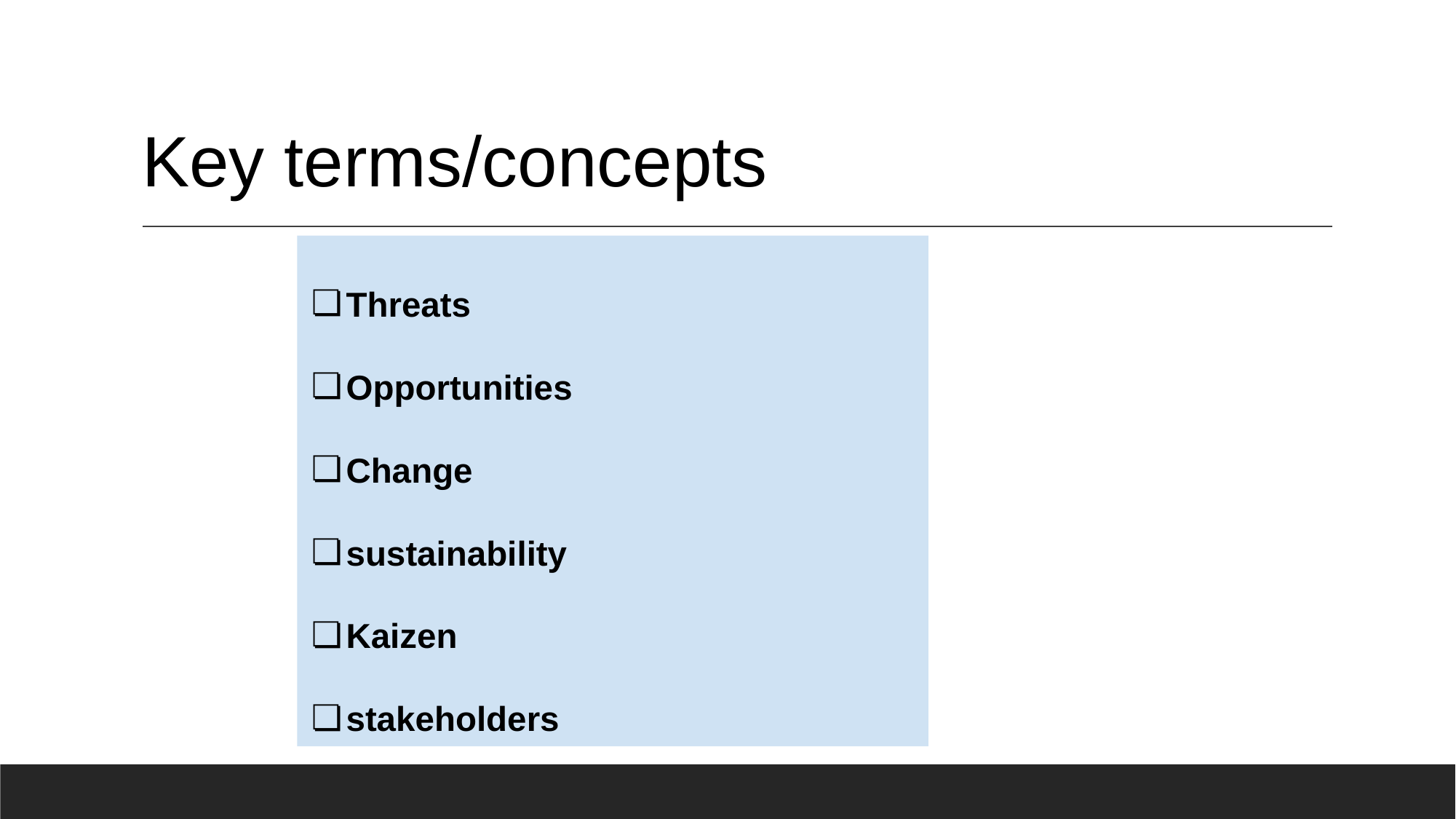

# Key terms/concepts
Threats
Opportunities
Change
sustainability
Kaizen
stakeholders